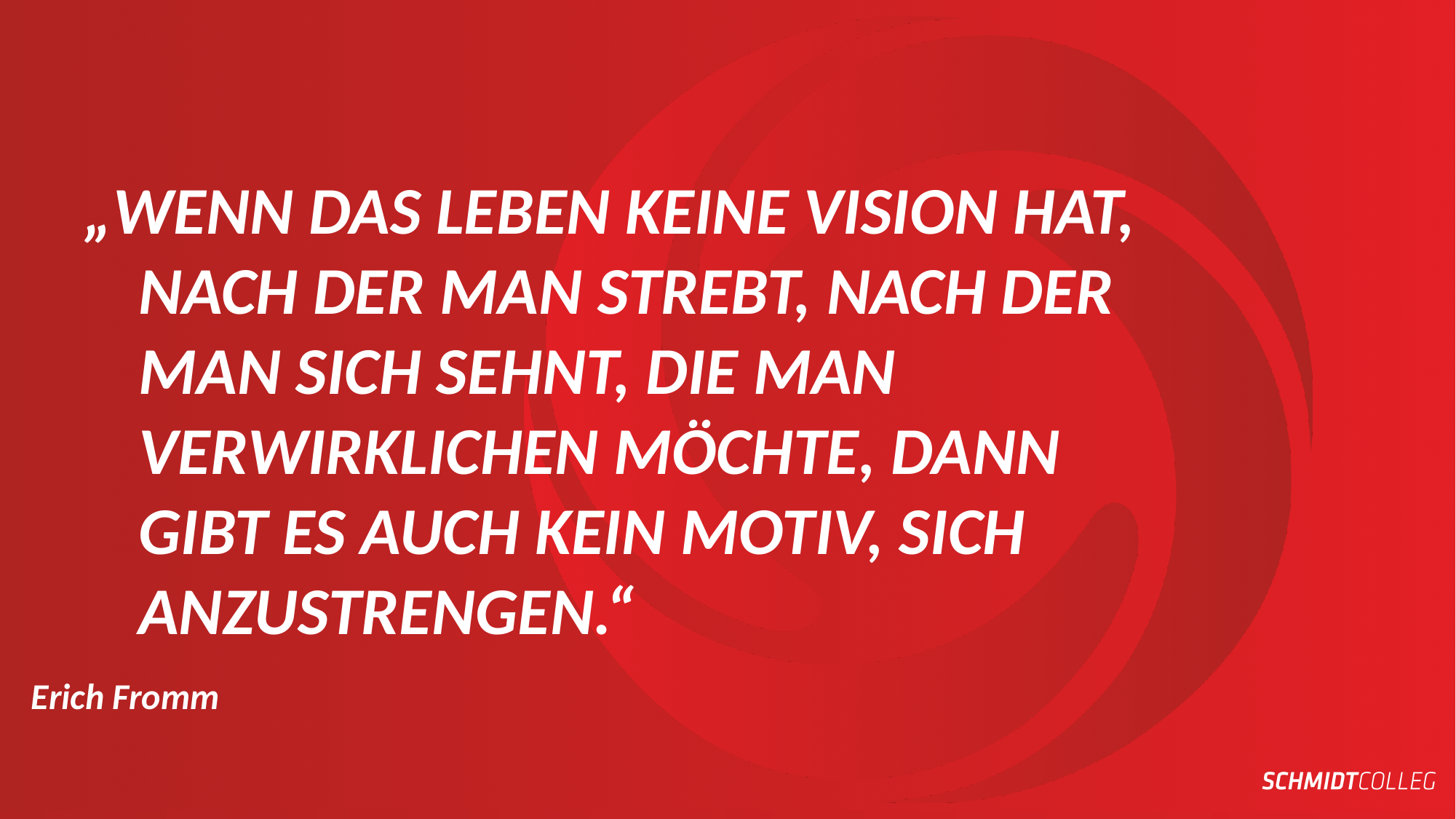

„WENN DAS LEBEN KEINE VISION HAT, NACH DER MAN STREBT, NACH DER MAN SICH SEHNT, DIE MAN VERWIRKLICHEN MÖCHTE, DANN GIBT ES AUCH KEIN MOTIV, SICH ANZUSTRENGEN.“

Erich Fromm